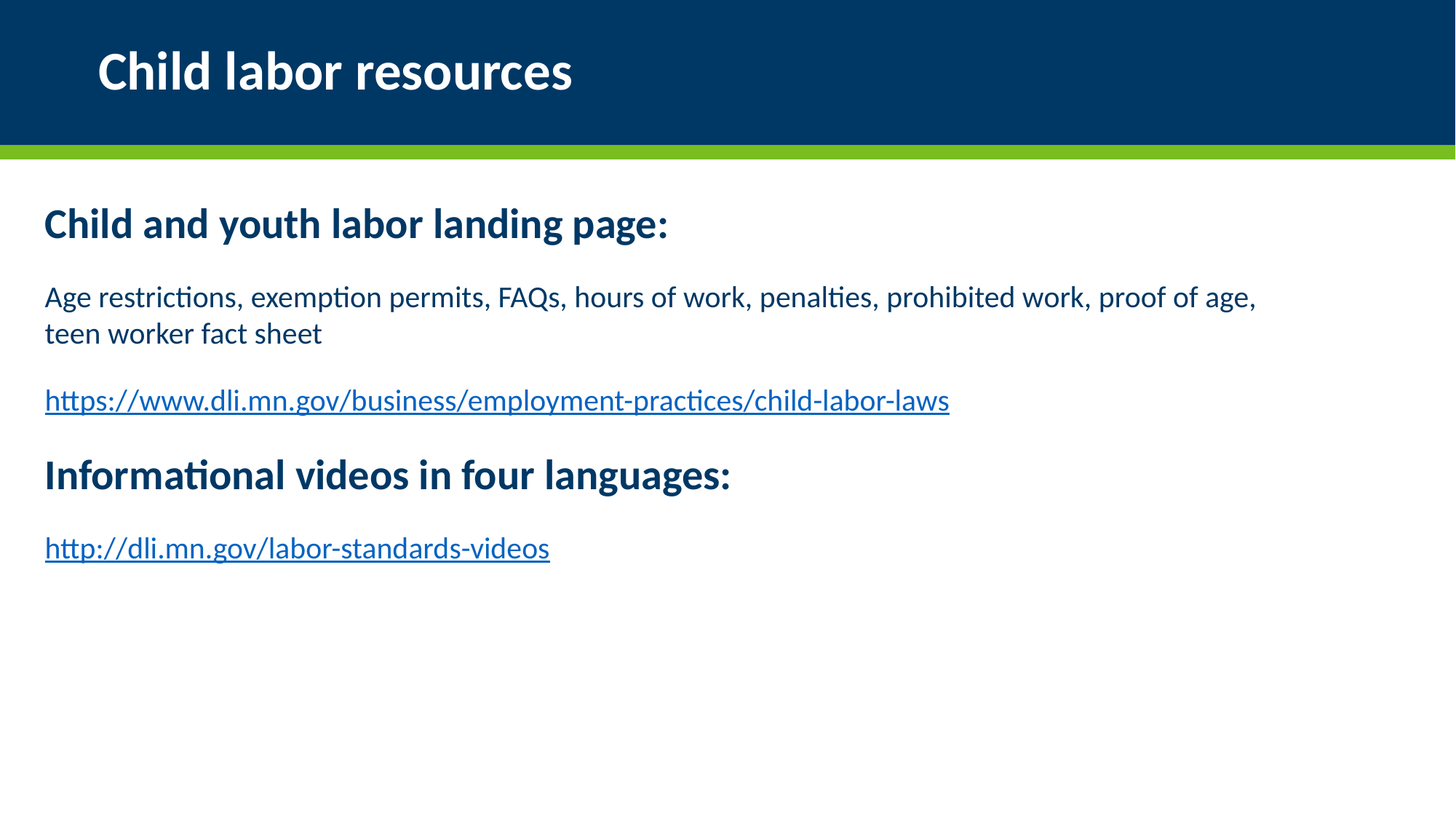

# Child labor resources
Child and youth labor landing page:
Age restrictions, exemption permits, FAQs, hours of work, penalties, prohibited work, proof of age, teen worker fact sheet
https://www.dli.mn.gov/business/employment-practices/child-labor-laws
Informational videos in four languages:
http://dli.mn.gov/labor-standards-videos